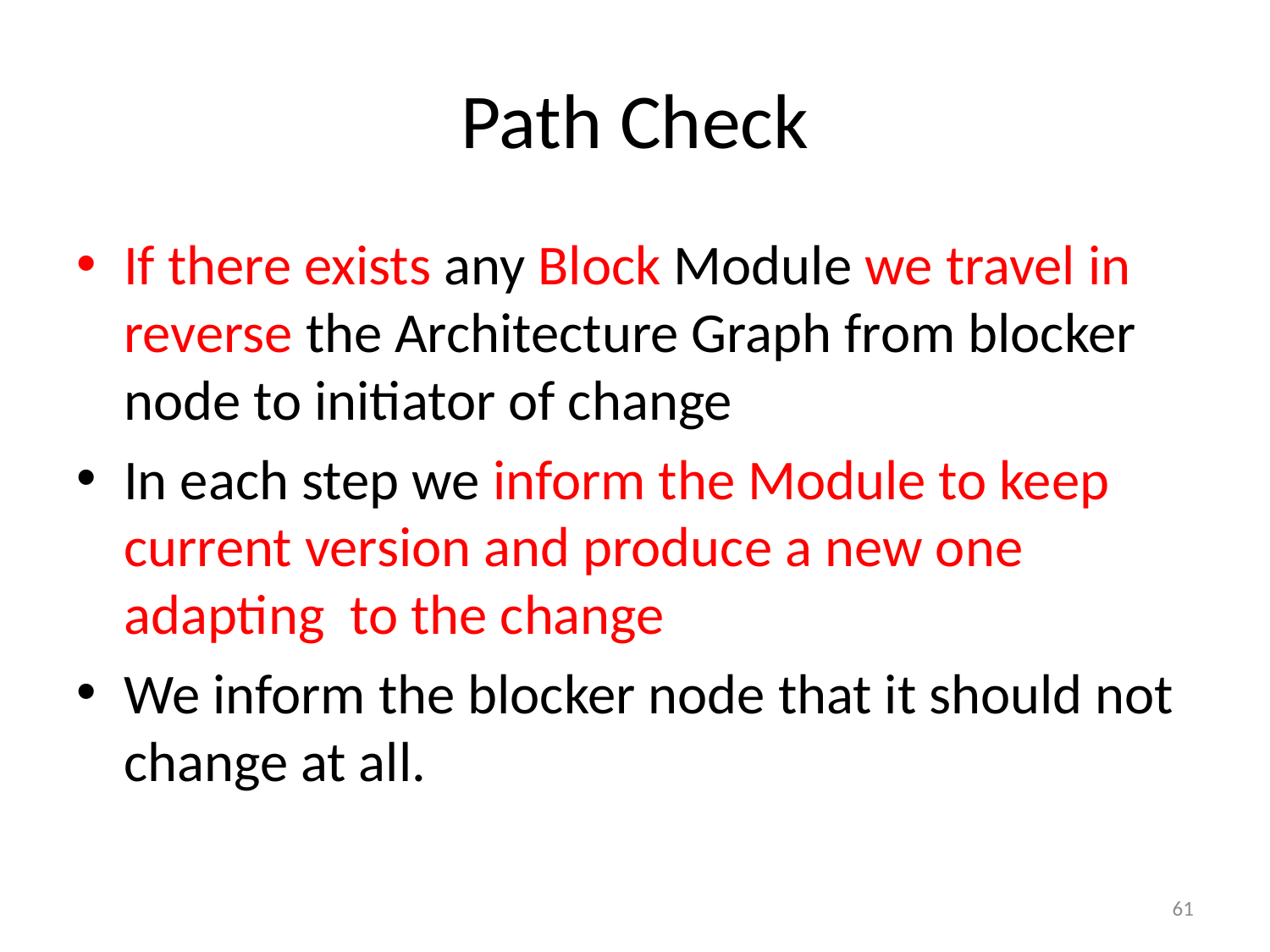

# Path Check
If there exists any Block Module we travel in reverse the Architecture Graph from blocker node to initiator of change
In each step we inform the Module to keep current version and produce a new one adapting  to the change
We inform the blocker node that it should not change at all.

61